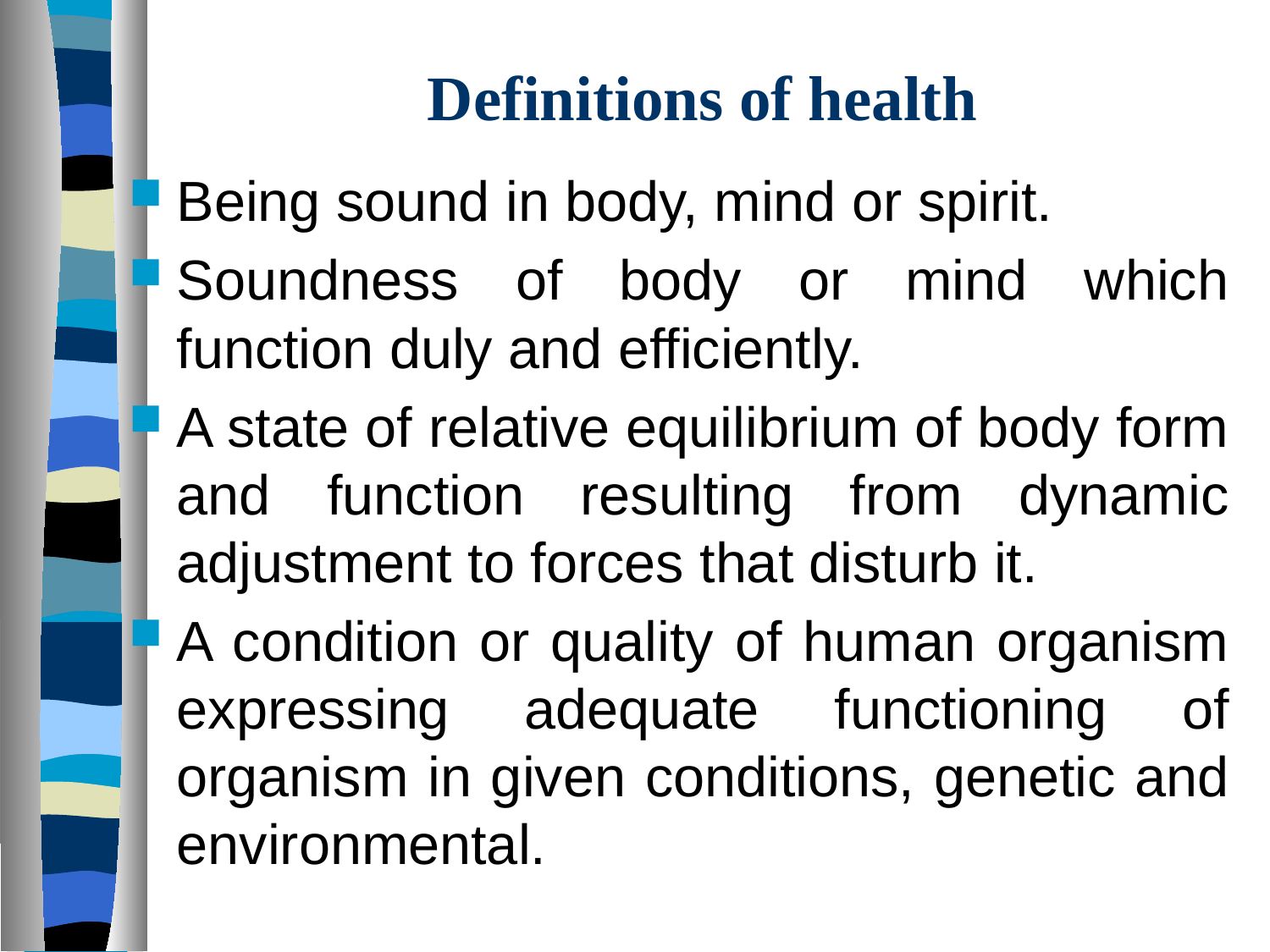

# Definitions of health
Being sound in body, mind or spirit.
Soundness of body or mind which function duly and efficiently.
A state of relative equilibrium of body form and function resulting from dynamic adjustment to forces that disturb it.
A condition or quality of human organism expressing adequate functioning of organism in given conditions, genetic and environmental.